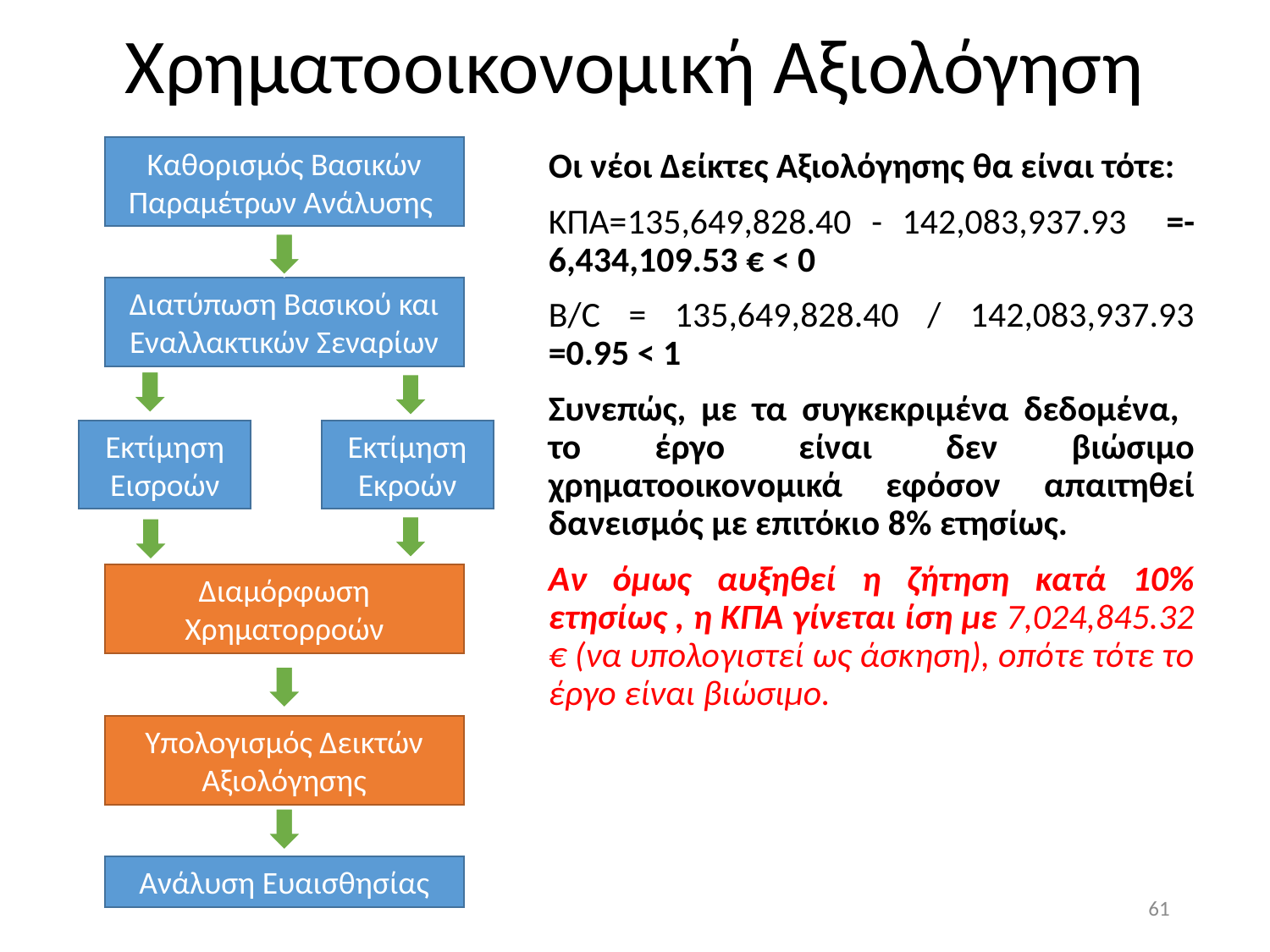

# Χρηματοοικονομική Αξιολόγηση
Καθορισμός Βασικών Παραμέτρων Ανάλυσης

Διατύπωση Βασικού και Εναλλακτικών Σεναρίων

Εκτίμηση Εκροών
Εκτίμηση Εισροών

Διαμόρφωση Χρηματορροών

Υπολογισμός Δεικτών Αξιολόγησης

Ανάλυση Ευαισθησίας
Οι νέοι Δείκτες Αξιολόγησης θα είναι τότε:
ΚΠΑ=135,649,828.40 - 142,083,937.93  =-6,434,109.53 € < 0
B/C = 135,649,828.40 / 142,083,937.93 =0.95 < 1
Συνεπώς, με τα συγκεκριμένα δεδομένα,  το έργο είναι δεν βιώσιμο χρηματοοικονομικά εφόσον απαιτηθεί δανεισμός με επιτόκιο 8% ετησίως.
Αν όμως αυξηθεί η ζήτηση κατά 10% ετησίως , η ΚΠΑ γίνεται ίση με 7,024,845.32 € (να υπολογιστεί ως άσκηση), οπότε τότε το έργο είναι βιώσιμο.
61